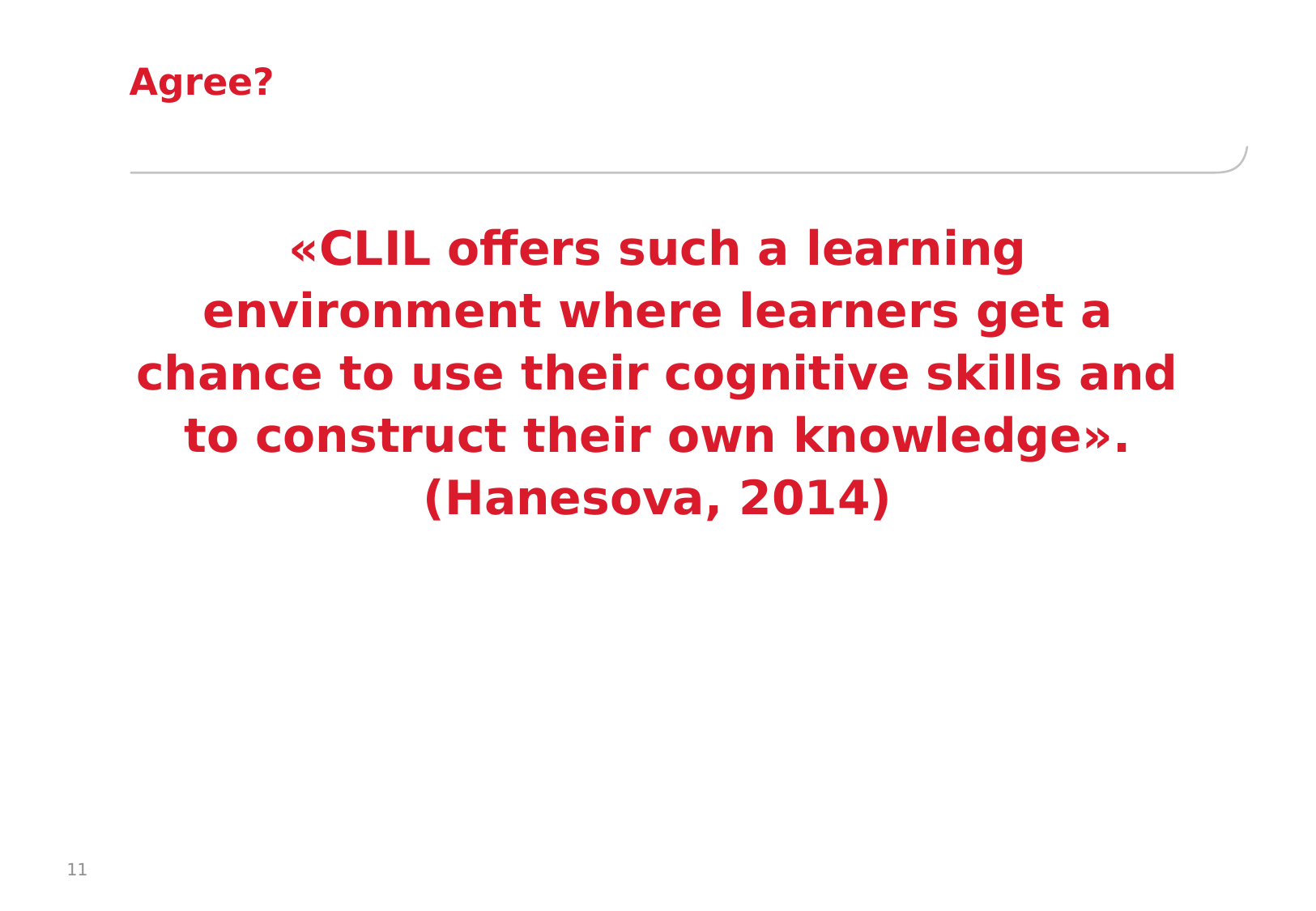

# Agree?
«CLIL offers such a learning environment where learners get a chance to use their cognitive skills and to construct their own knowledge». (Hanesova, 2014)

11